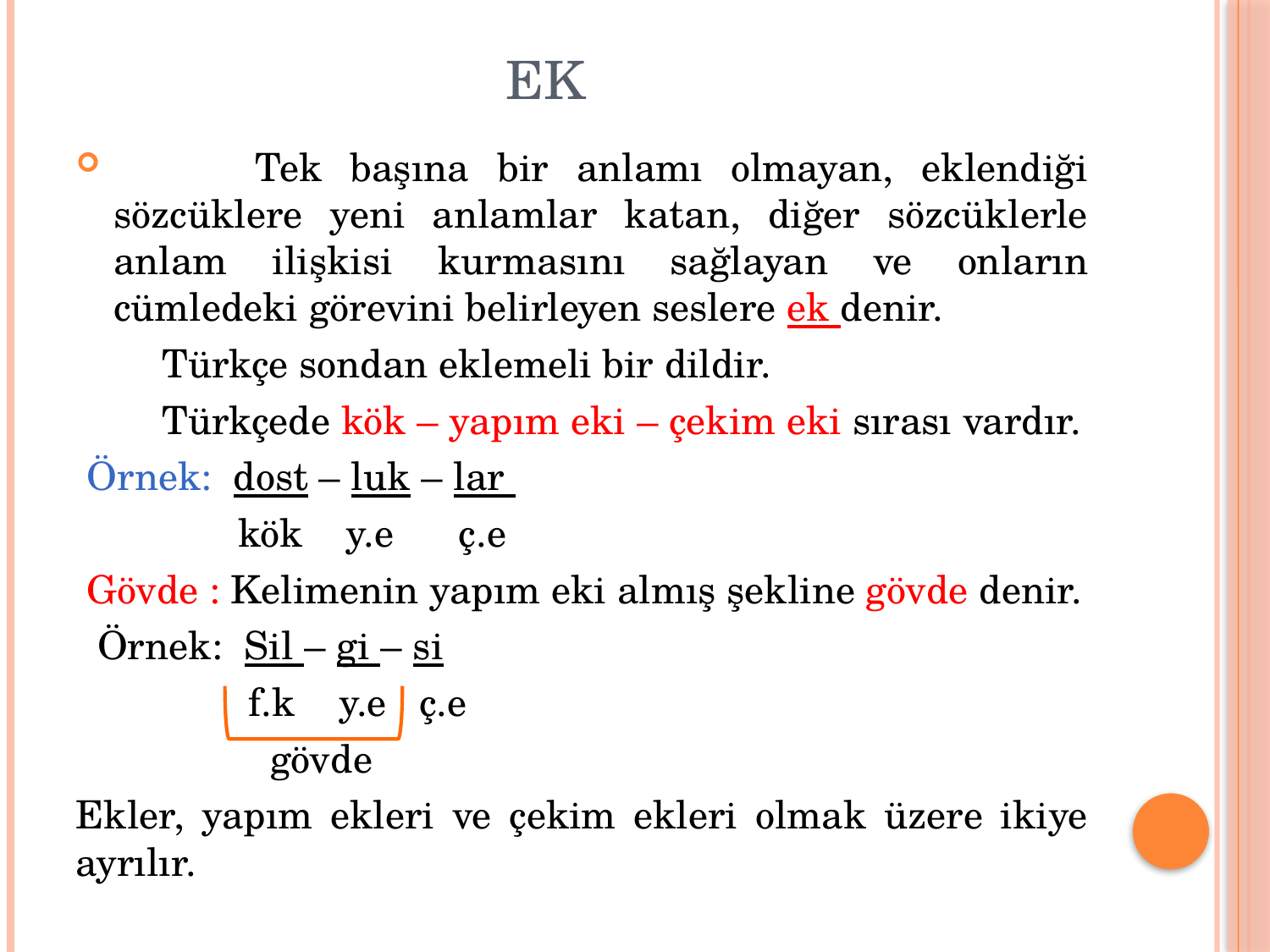

# EK
     Tek başına bir anlamı olmayan, eklendiği sözcüklere yeni anlamlar katan, diğer sözcüklerle anlam ilişkisi kurmasını sağlayan ve onların cümledeki görevini belirleyen seslere ek denir.
        Türkçe sondan eklemeli bir dildir.
        Türkçede kök – yapım eki – çekim eki sırası vardır.
 Örnek:  dost – luk – lar
               kök    y.e      ç.e
 Gövde : Kelimenin yapım eki almış şekline gövde denir.
  Örnek:  Sil – gi – si
                f.k    y.e   ç.e
                  gövde
Ekler, yapım ekleri ve çekim ekleri olmak üzere ikiye ayrılır.